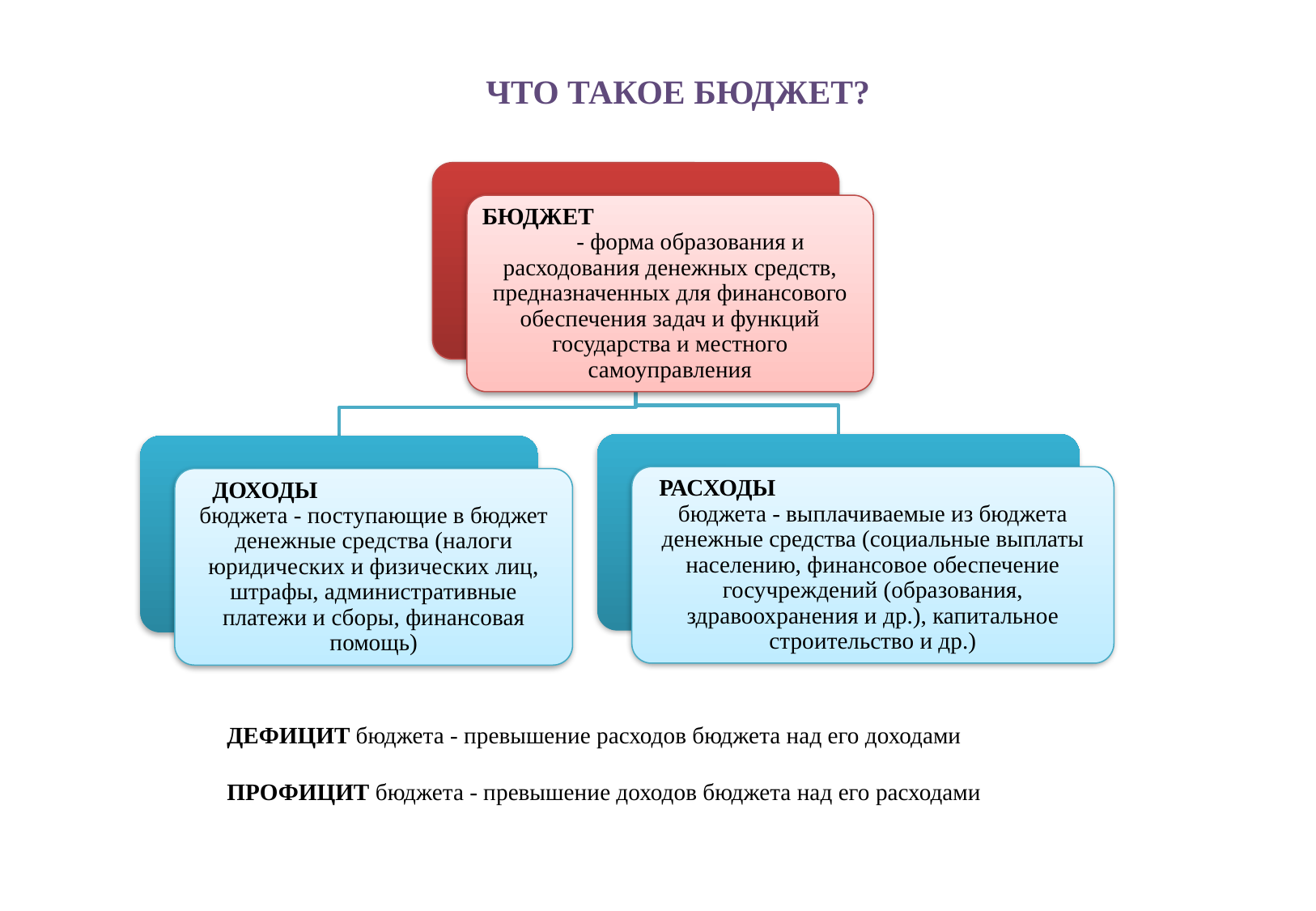

ЧТО ТАКОЕ БЮДЖЕТ?
БЮДЖЕТ                                                     - форма образования и расходования денежных средств, предназначенных для финансового обеспечения задач и функций государства и местного самоуправления
ДОХОДЫ                                      бюджета - поступающие в бюджет денежные средства (налоги юридических и физических лиц, штрафы, административные платежи и сборы, финансовая помощь)
РАСХОДЫ                                                      бюджета - выплачиваемые из бюджета денежные средства (социальные выплаты населению, финансовое обеспечение госучреждений (образования, здравоохранения и др.), капитальное строительство и др.)
ДЕФИЦИТ бюджета - превышение расходов бюджета над его доходами

ПРОФИЦИТ бюджета - превышение доходов бюджета над его расходами